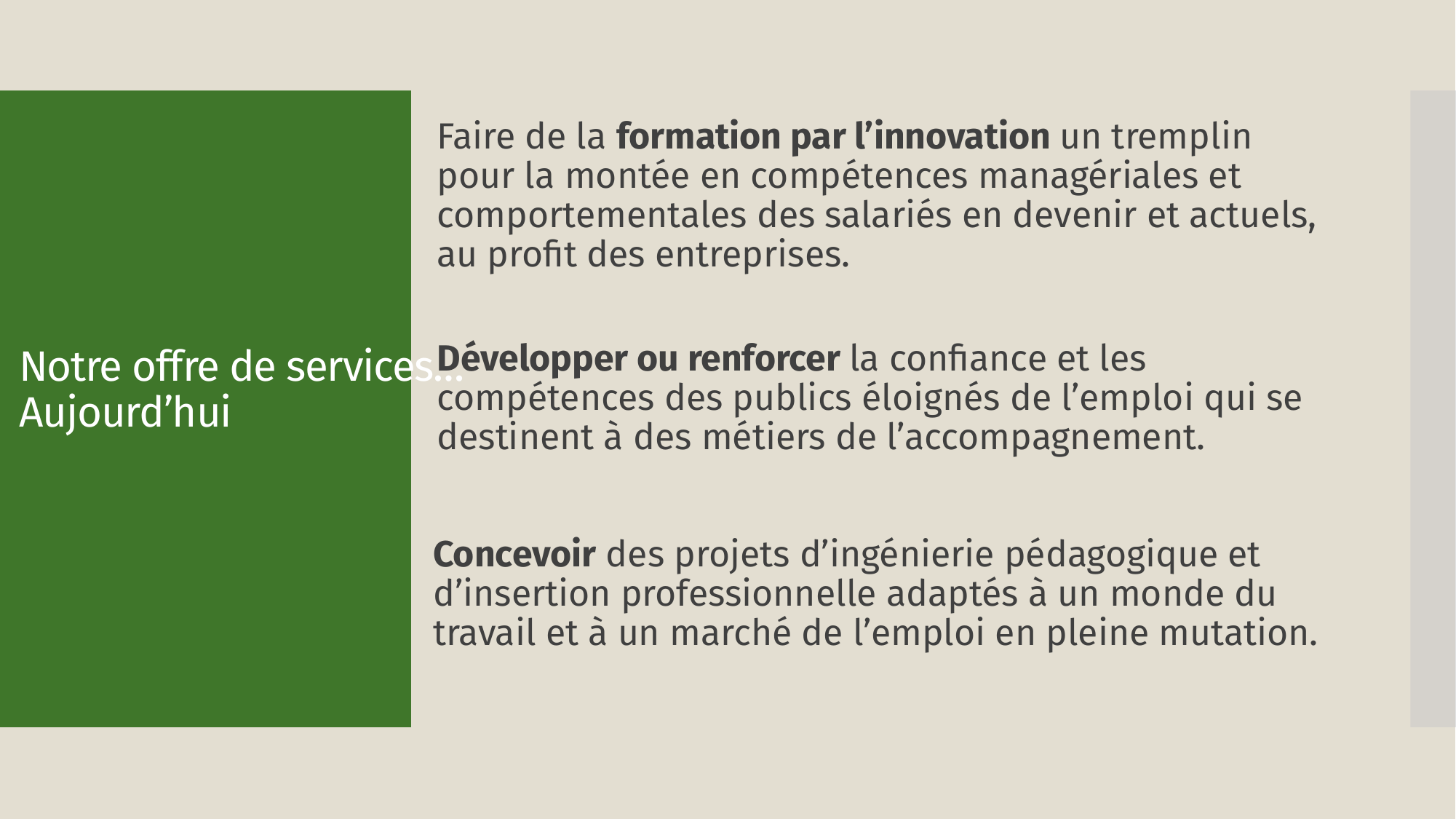

# Notre offre de services…Aujourd’hui
Faire de la formation par l’innovation un tremplin pour la montée en compétences managériales et comportementales des salariés en devenir et actuels, au profit des entreprises.
Développer ou renforcer la confiance et les compétences des publics éloignés de l’emploi qui se destinent à des métiers de l’accompagnement.
Concevoir des projets d’ingénierie pédagogique et d’insertion professionnelle adaptés à un monde du travail et à un marché de l’emploi en pleine mutation.